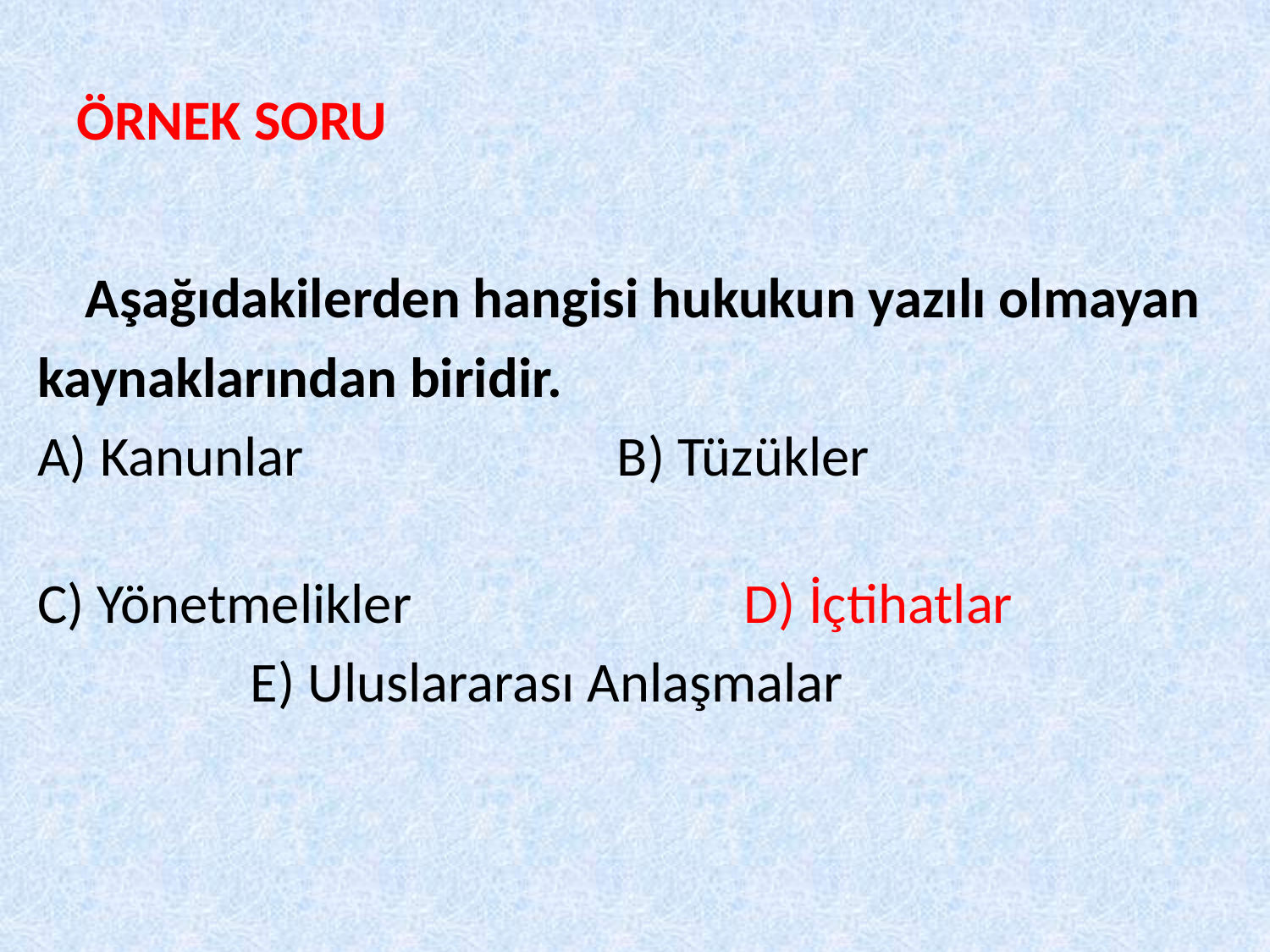

# ÖRNEK SORU

	Aşağıdakilerden hangisi hukukun yazılı olmayan
kaynaklarından biridir.
A) Kanunlar			B) Tüzükler
C) Yönetmelikler			D) İçtihatlar
		   E) Uluslararası Anlaşmalar